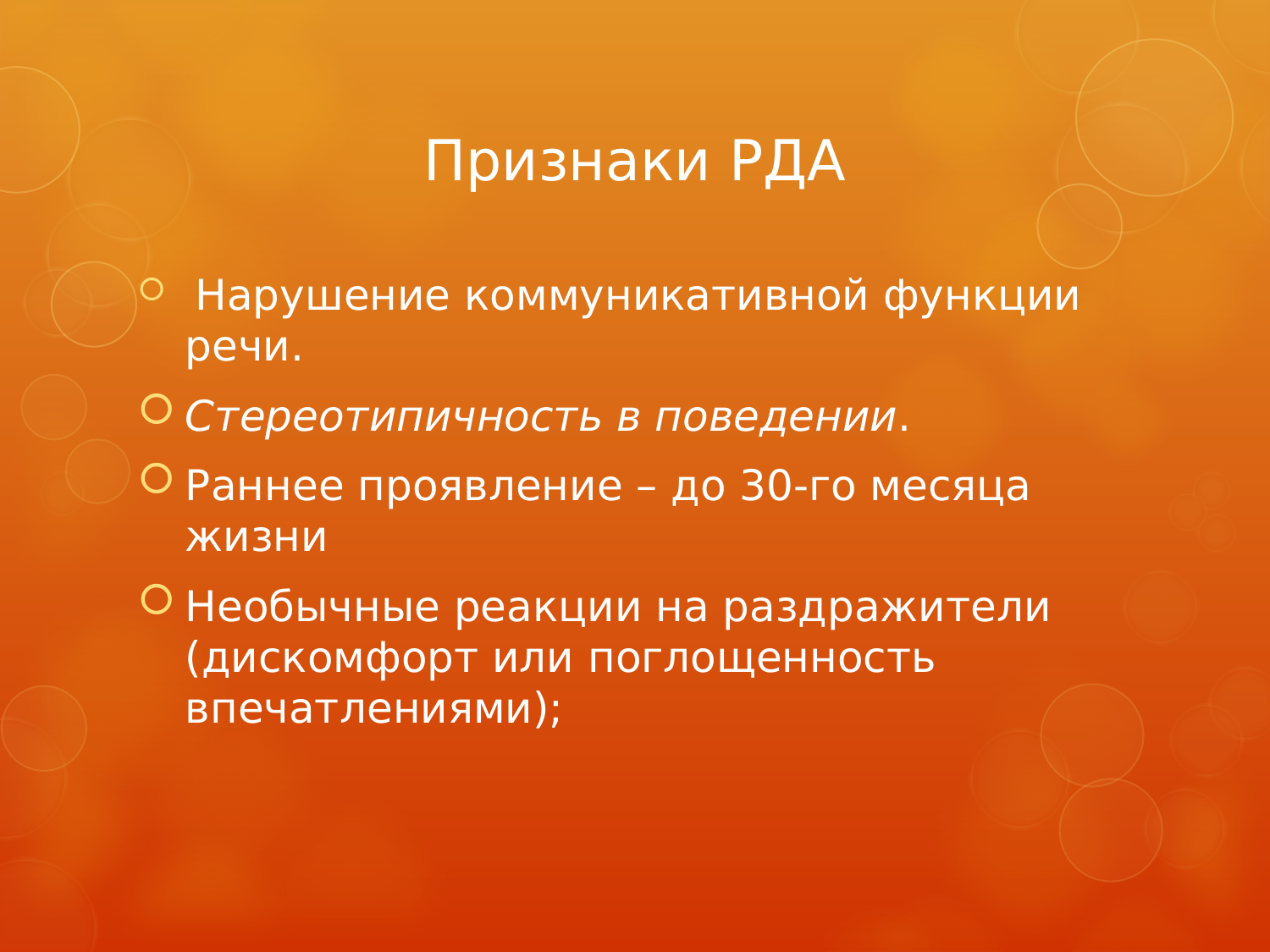

# Признаки РДА
 Нарушение коммуникативной функции речи.
Стереотипичность в поведении.
Раннее проявление – до 30-го месяца жизни
Необычные реакции на раздражители (дискомфорт или поглощенность впечатлениями);